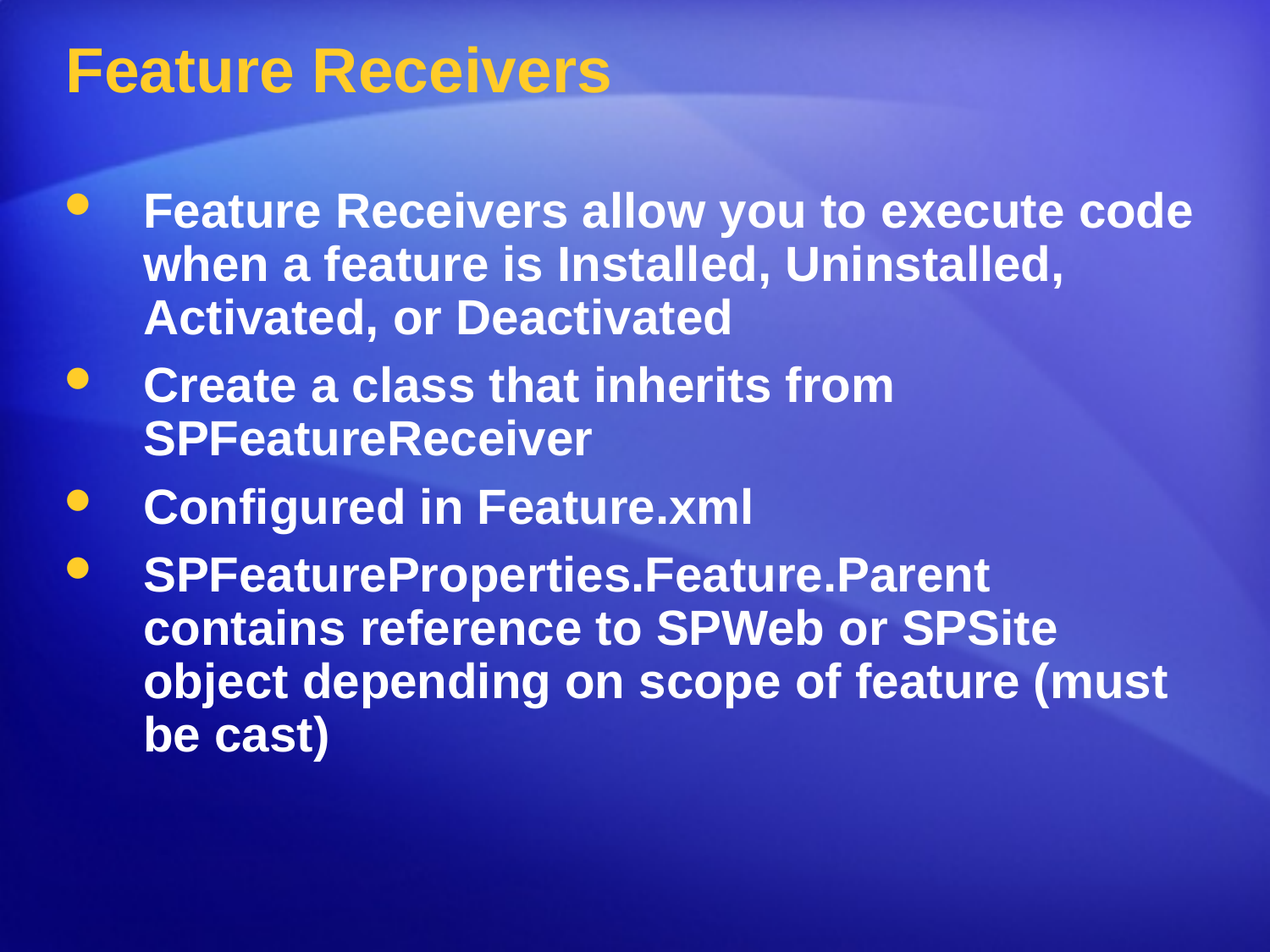

# Feature Receivers
Feature Receivers allow you to execute code when a feature is Installed, Uninstalled, Activated, or Deactivated
Create a class that inherits from SPFeatureReceiver
Configured in Feature.xml
SPFeatureProperties.Feature.Parent contains reference to SPWeb or SPSite object depending on scope of feature (must be cast)